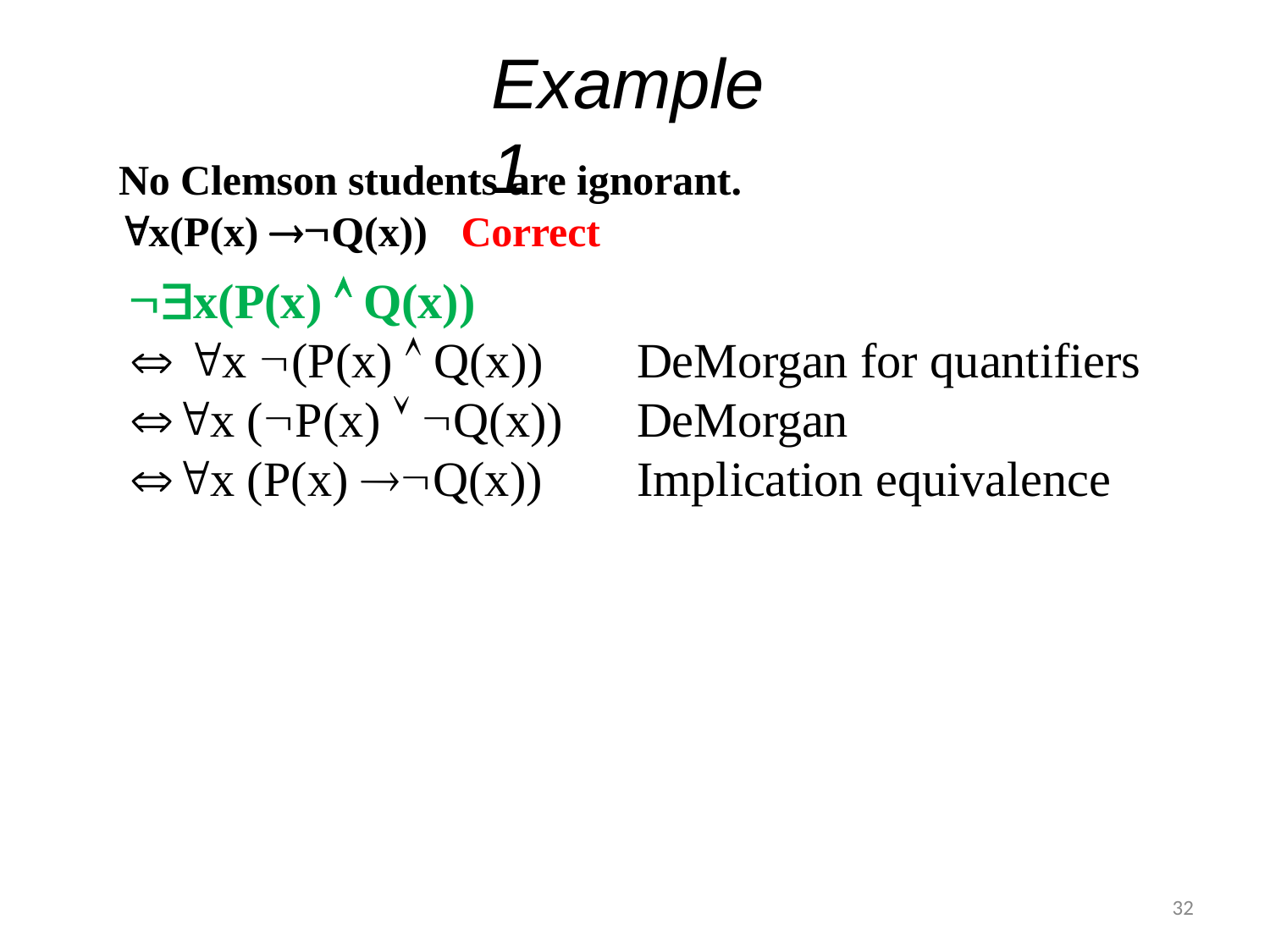

# Example 1
No Clemson students are ignorant.
∀x(P(x) →¬Q(x))	Correct
¬∃x(P(x) ∧ Q(x))
⇔ ∀x ¬(P(x) ∧ Q(x))
⇔∀x (¬P(x) ∨ ¬Q(x))
⇔∀x (P(x) →¬Q(x))
DeMorgan for quantifiers  DeMorgan
Implication equivalence
32